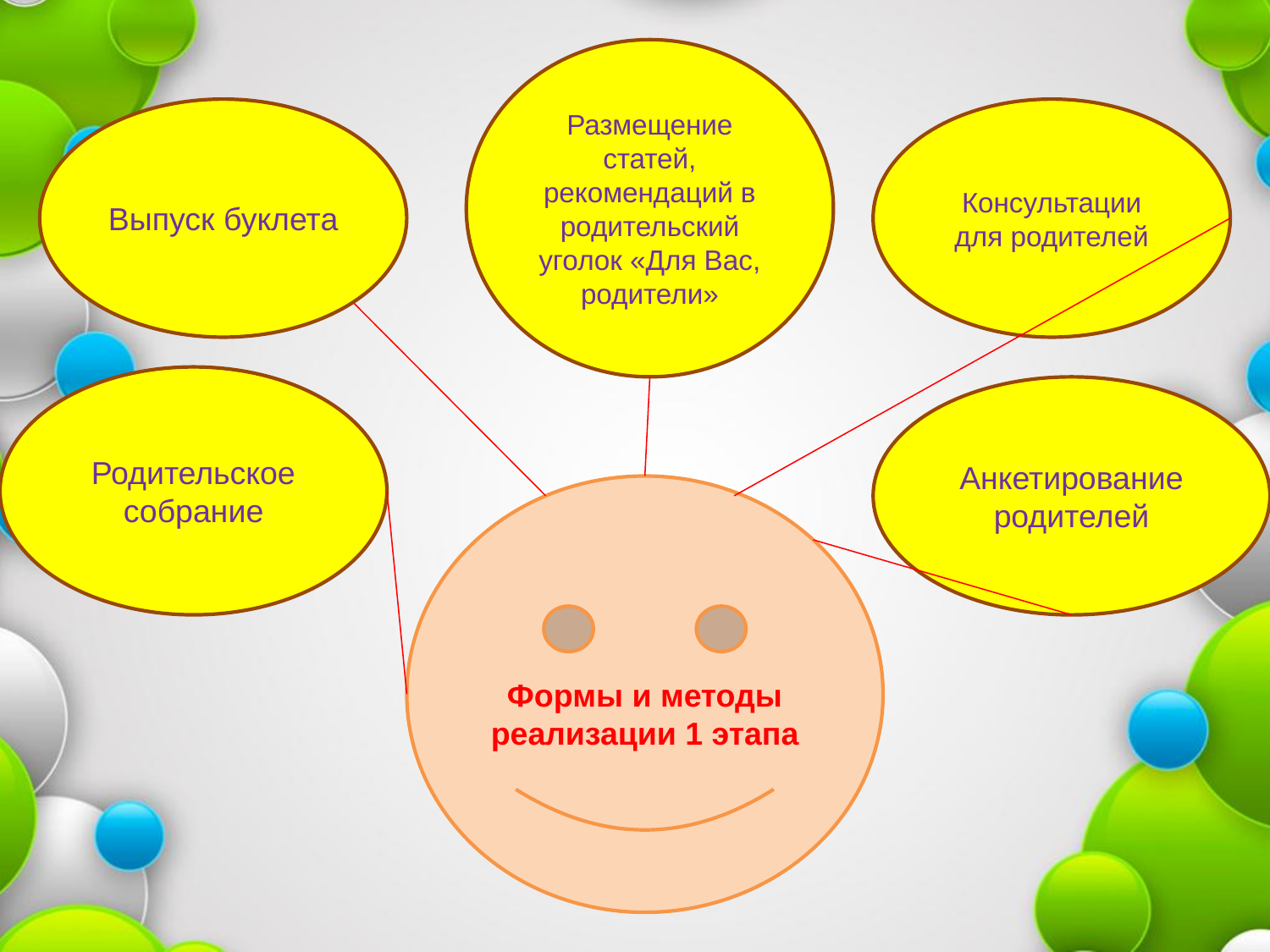

Размещение статей, рекомендаций в родительский уголок «Для Вас, родители»
Выпуск буклета
Консультации для родителей
Родительское собрание
Анкетирование родителей

Формы и методы реализации 1 этапа